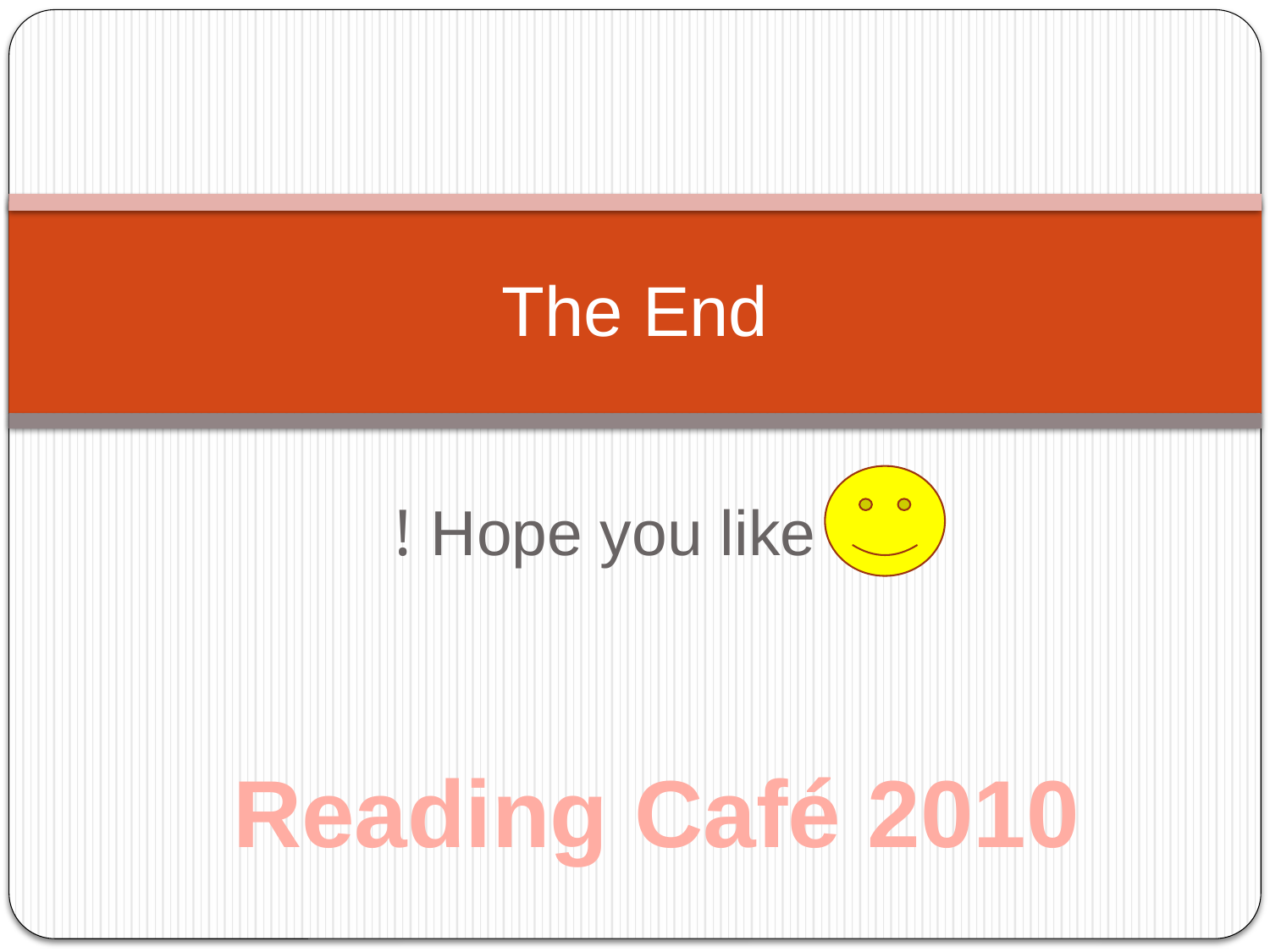

# The End

Hope you like it !
Reading Café 2010